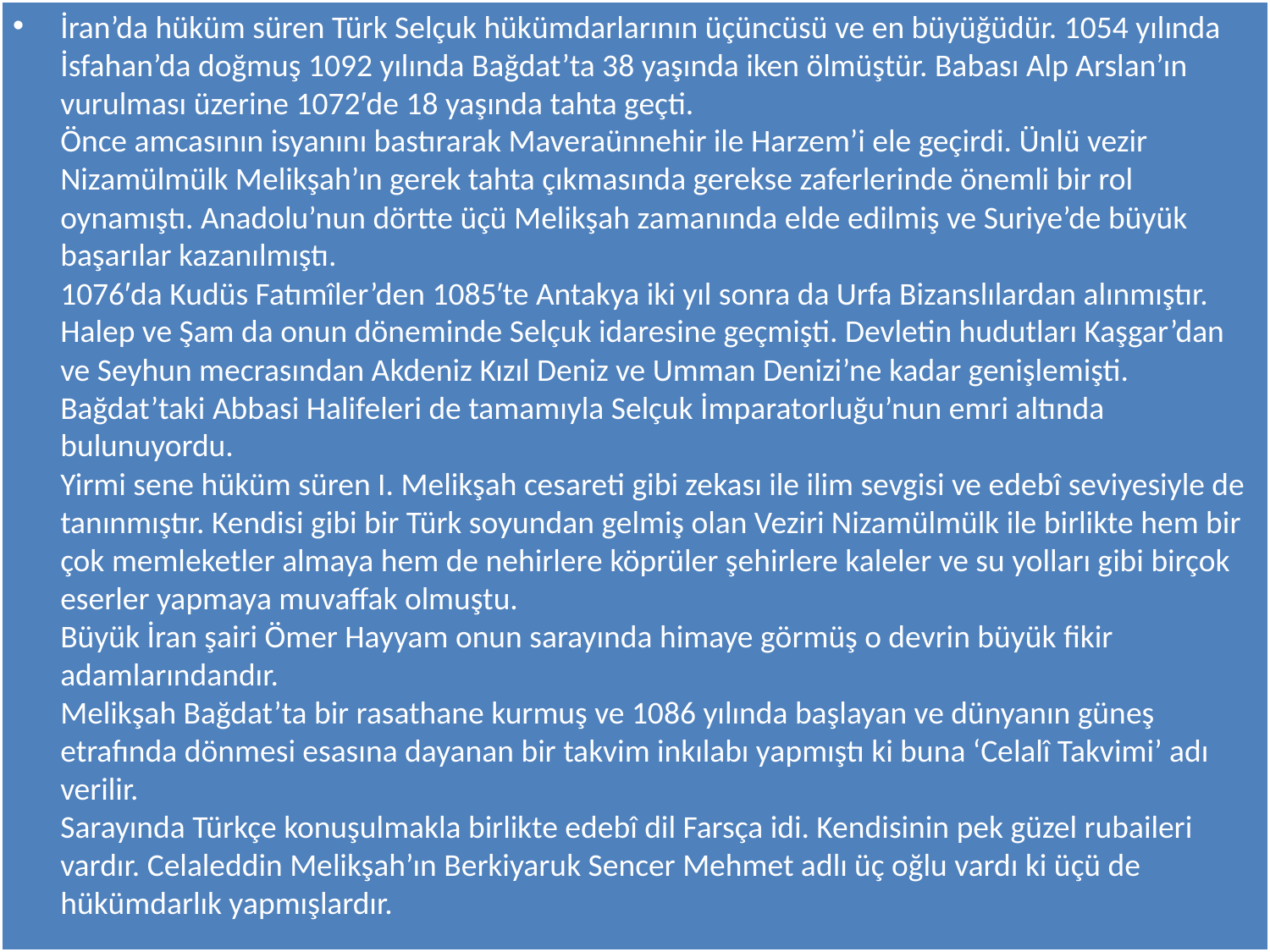

İran’da hüküm süren Türk Selçuk hükümdarlarının üçüncüsü ve en büyüğüdür. 1054 yılında İsfahan’da doğmuş 1092 yılında Bağdat’ta 38 yaşında iken ölmüştür. Babası Alp Arslan’ın vurulması üzerine 1072′de 18 yaşında tahta geçti.
Önce amcasının isyanını bastırarak Maveraünnehir ile Harzem’i ele geçirdi. Ünlü vezir Nizamülmülk Melikşah’ın gerek tahta çıkmasında gerekse zaferlerinde önemli bir rol oynamıştı. Anadolu’nun dörtte üçü Melikşah zamanında elde edilmiş ve Suriye’de büyük başarılar kazanılmıştı.
1076′da Kudüs Fatımîler’den 1085′te Antakya iki yıl sonra da Urfa Bizanslılardan alınmıştır. Halep ve Şam da onun döneminde Selçuk idaresine geçmişti. Devletin hudutları Kaşgar’dan ve Seyhun mecrasından Akdeniz Kızıl Deniz ve Umman Denizi’ne kadar genişlemişti. Bağdat’taki Abbasi Halifeleri de tamamıyla Selçuk İmparatorluğu’nun emri altında bulunuyordu.
Yirmi sene hüküm süren I. Melikşah cesareti gibi zekası ile ilim sevgisi ve edebî seviyesiyle de tanınmıştır. Kendisi gibi bir Türk soyundan gelmiş olan Veziri Nizamülmülk ile birlikte hem bir çok memleketler almaya hem de nehirlere köprüler şehirlere kaleler ve su yolları gibi birçok eserler yapmaya muvaffak olmuştu.
Büyük İran şairi Ömer Hayyam onun sarayında himaye görmüş o devrin büyük fikir adamlarındandır.
Melikşah Bağdat’ta bir rasathane kurmuş ve 1086 yılında başlayan ve dünyanın güneş etrafında dönmesi esasına dayanan bir takvim inkılabı yapmıştı ki buna ‘Celalî Takvimi’ adı verilir.
Sarayında Türkçe konuşulmakla birlikte edebî dil Farsça idi. Kendisinin pek güzel rubaileri vardır. Celaleddin Melikşah’ın Berkiyaruk Sencer Mehmet adlı üç oğlu vardı ki üçü de hükümdarlık yapmışlardır.